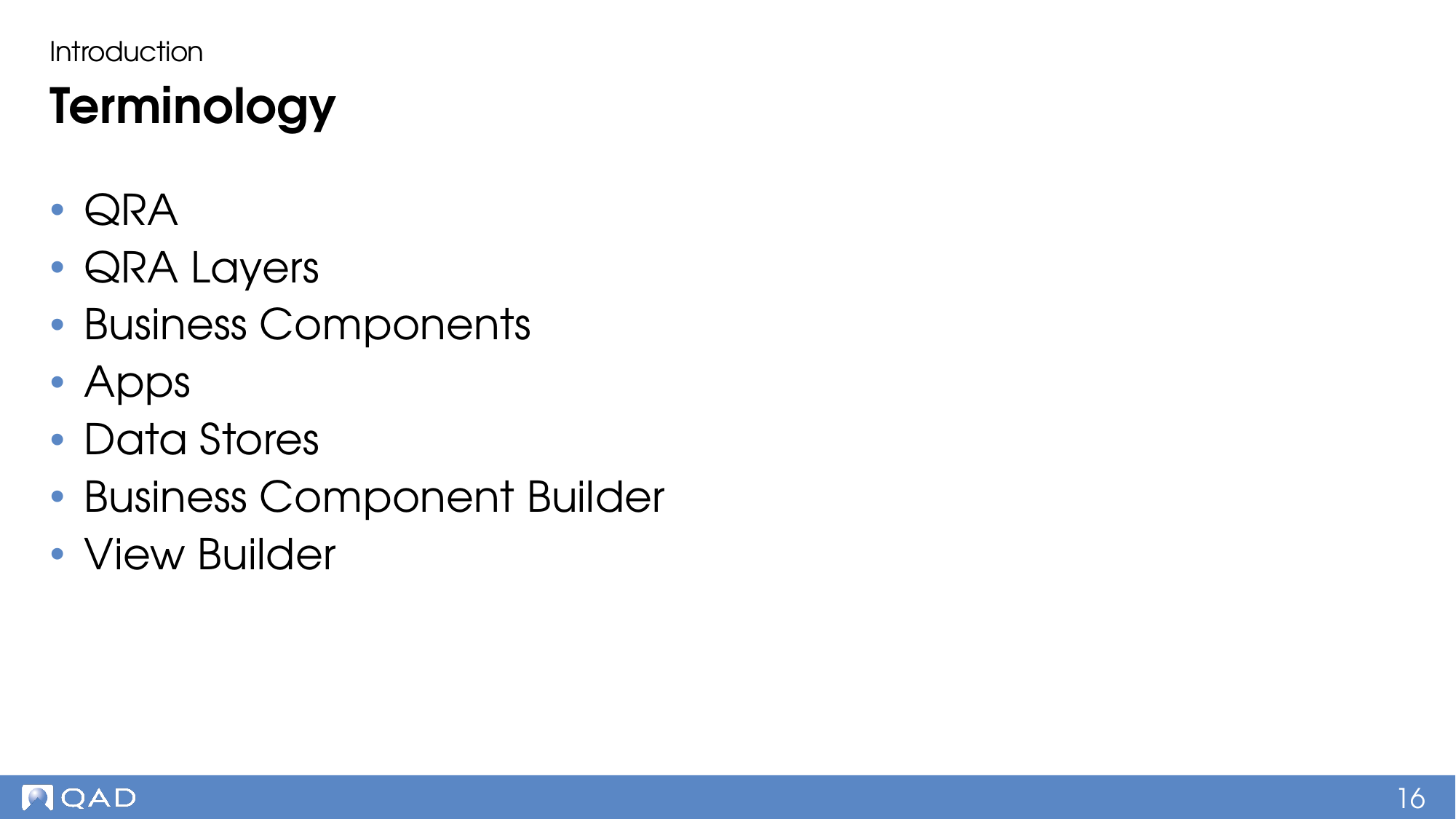

Introduction
# Terminology
QRA
QRA Layers
Business Components
Apps
Data Stores
Business Component Builder
View Builder

16